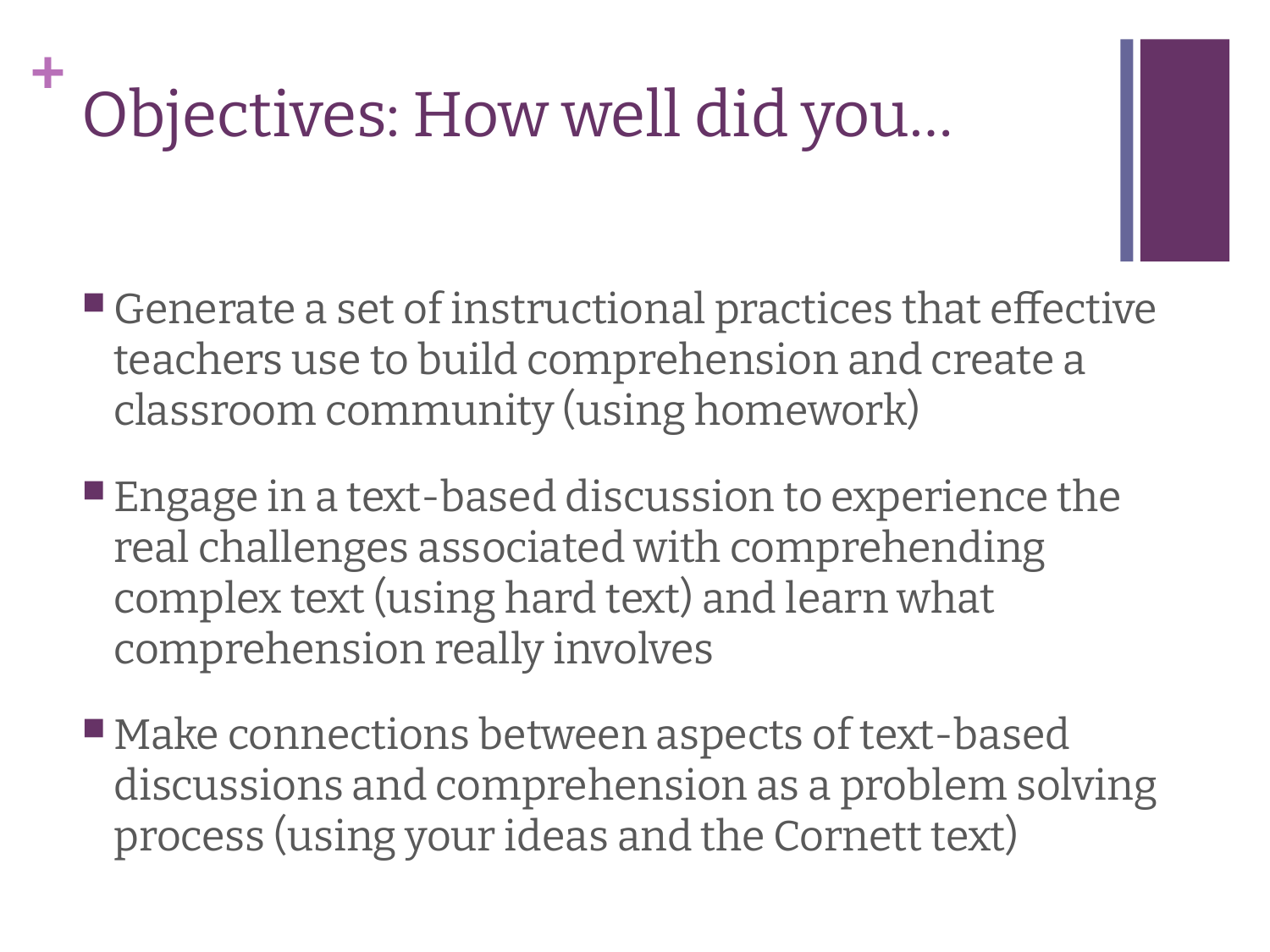

# Objectives: How well did you…
Generate a set of instructional practices that effective teachers use to build comprehension and create a classroom community (using homework)
Engage in a text-based discussion to experience the real challenges associated with comprehending complex text (using hard text) and learn what comprehension really involves
Make connections between aspects of text-based discussions and comprehension as a problem solving process (using your ideas and the Cornett text)